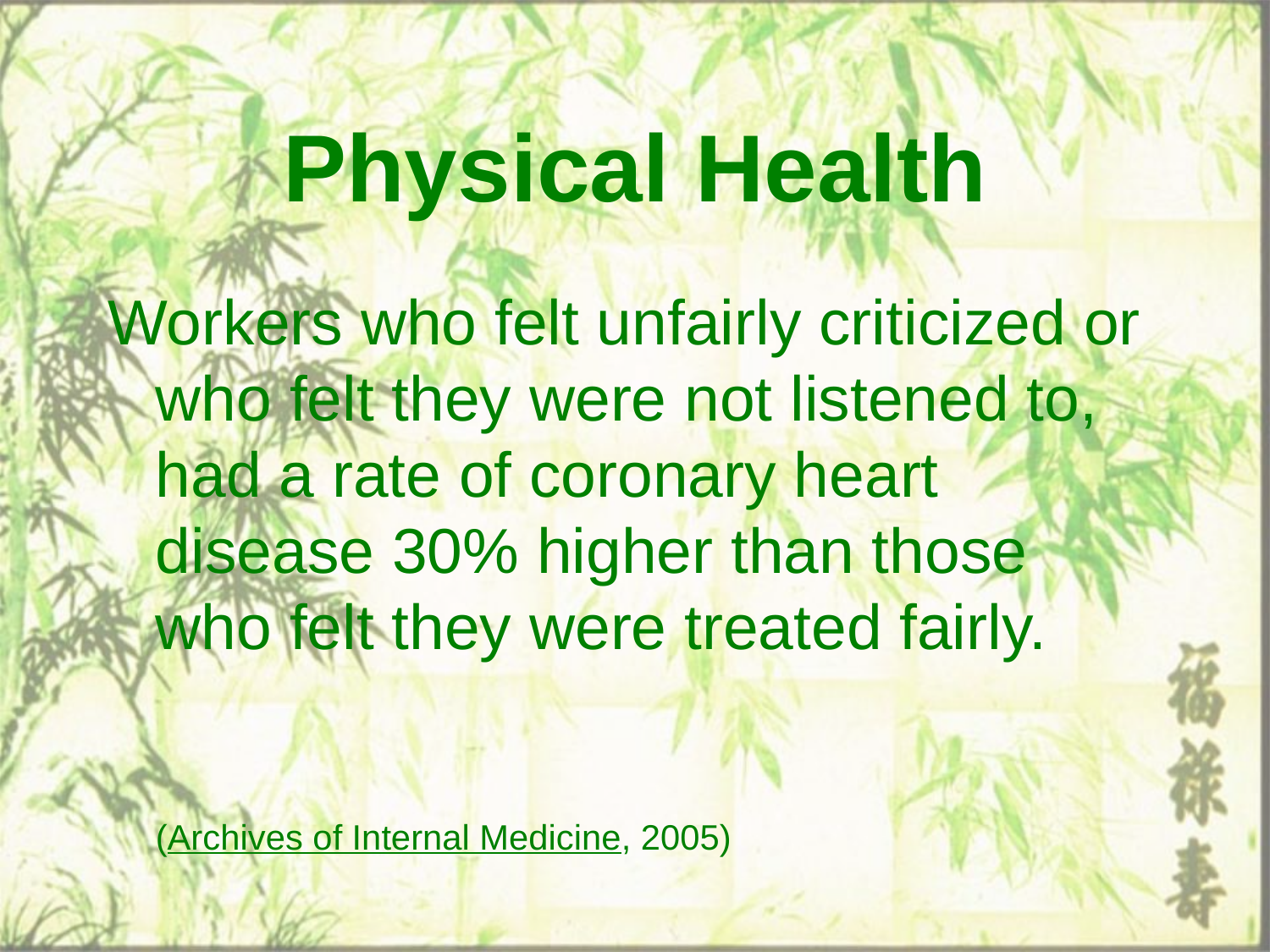

Physical Health
Workers who felt unfairly criticized or who felt they were not listened to, had a rate of coronary heart disease 30% higher than those who felt they were treated fairly.
(Archives of Internal Medicine, 2005)